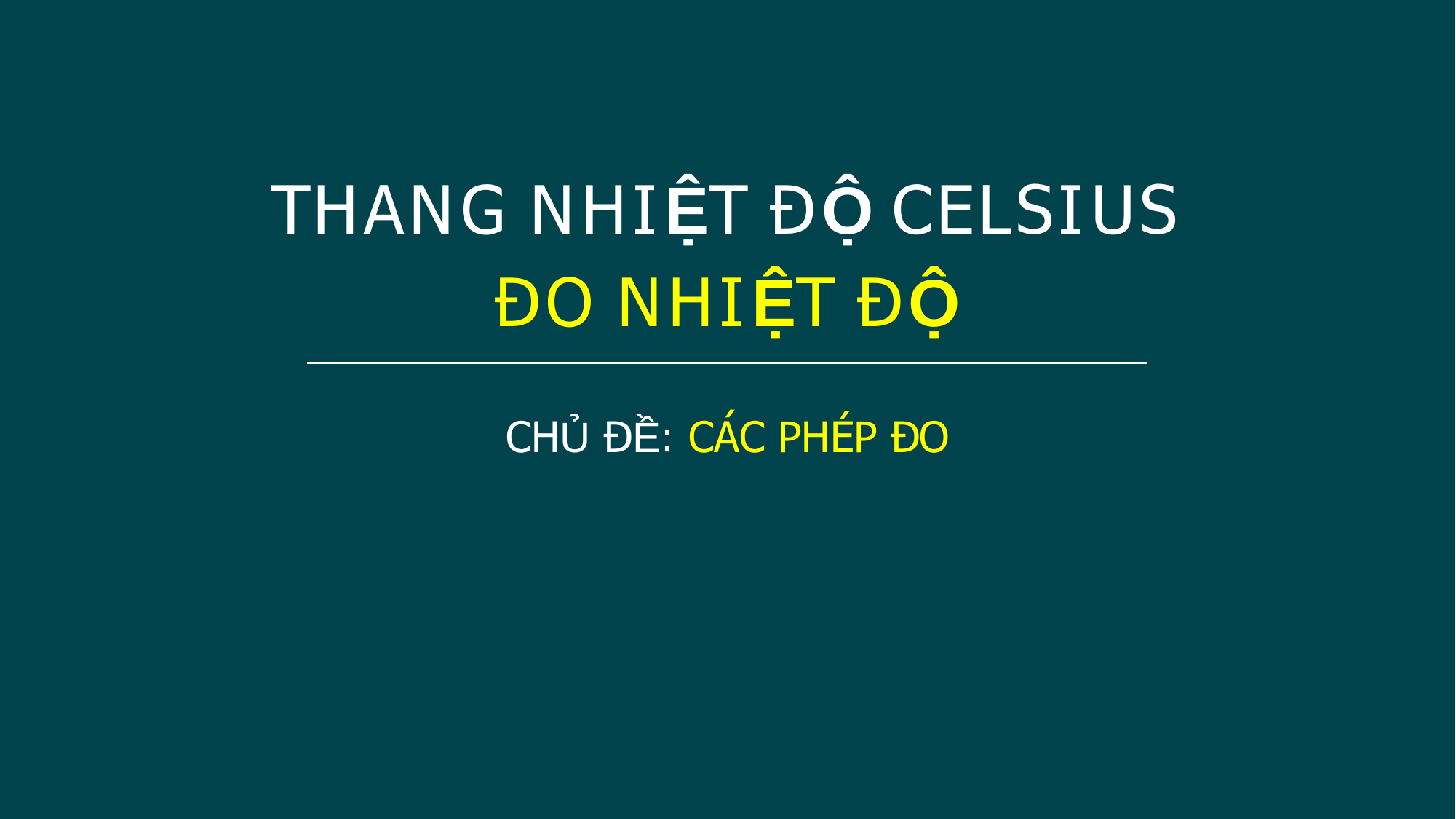

THANG NHIỆT ĐỘ CELSIUS
ĐO NHIỆT ĐỘ

CHỦ ĐỀ: CÁC PHÉP ĐO